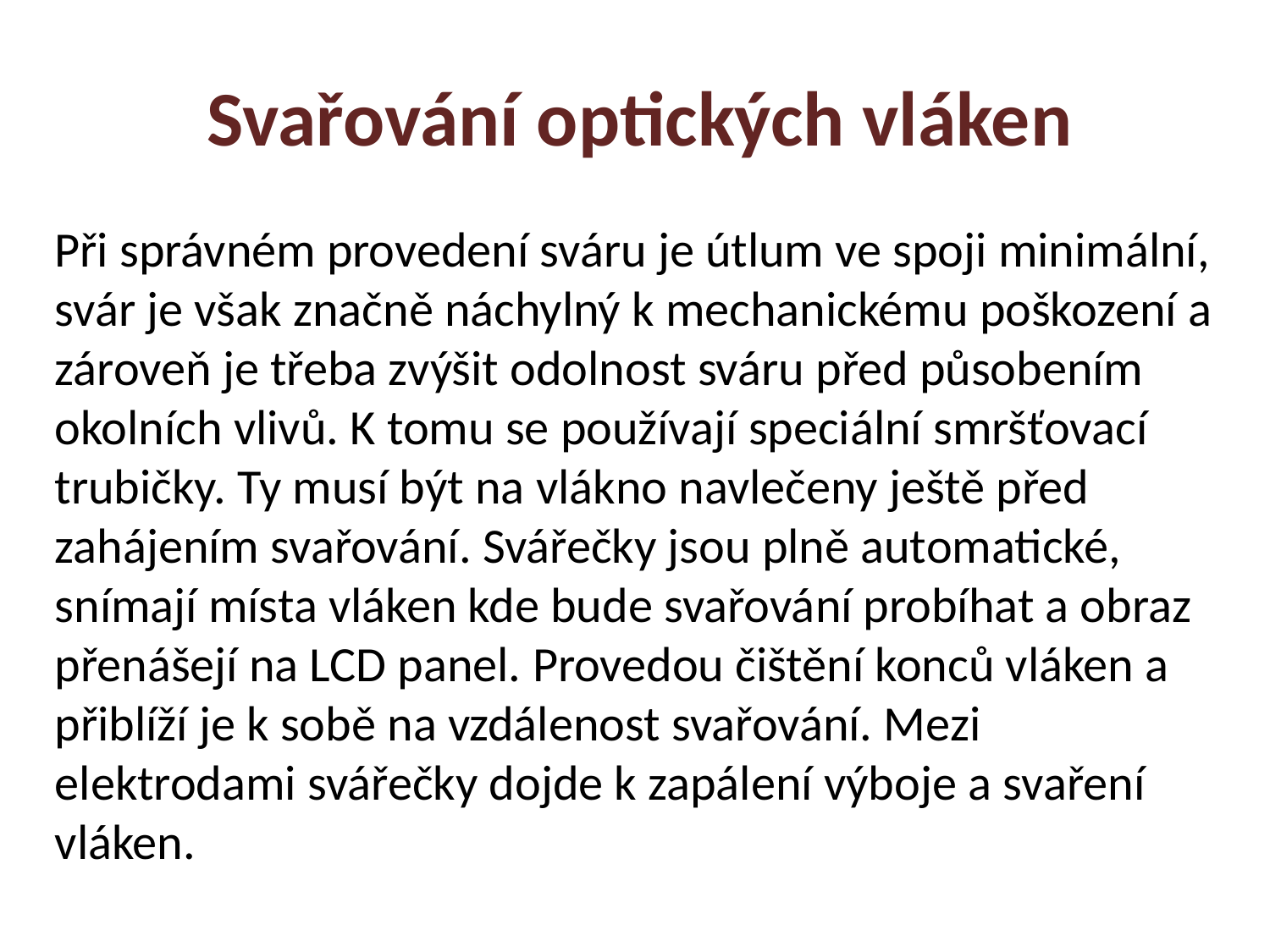

Svařování optických vláken
Při správném provedení sváru je útlum ve spoji minimální, svár je však značně náchylný k mechanickému poškození a zároveň je třeba zvýšit odolnost sváru před působením okolních vlivů. K tomu se používají speciální smršťovací trubičky. Ty musí být na vlákno navlečeny ještě před zahájením svařování. Svářečky jsou plně automatické, snímají místa vláken kde bude svařování probíhat a obraz přenášejí na LCD panel. Provedou čištění konců vláken a přiblíží je k sobě na vzdálenost svařování. Mezi elektrodami svářečky dojde k zapálení výboje a svaření vláken.